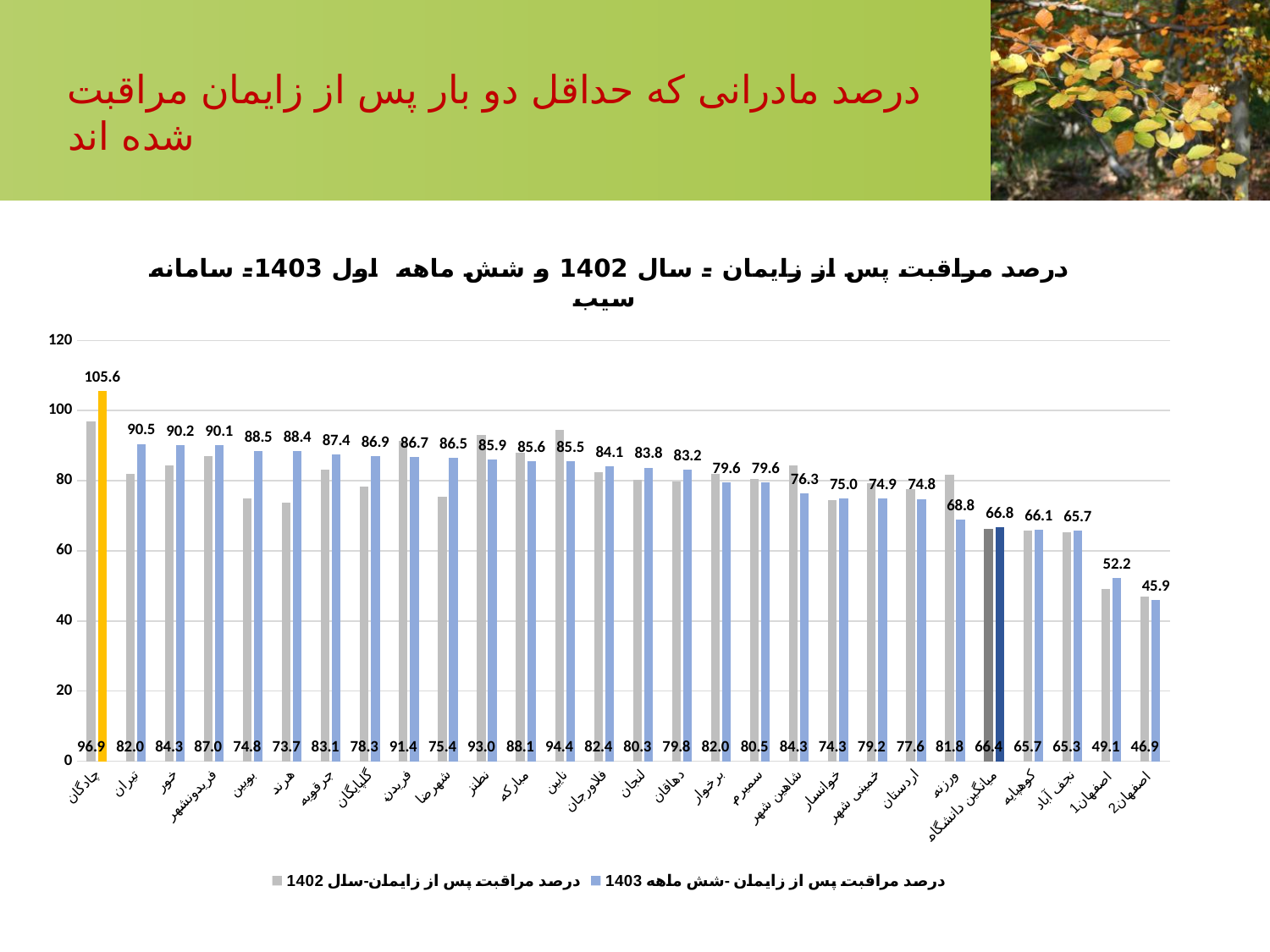

درصد مادرانی که حداقل دو بار پس از زایمان مراقبت شده اند

### Chart: درصد مراقبت پس از زایمان - سال 1402 و شش ماهه  اول 1403- سامانه سیب

| Category | درصد مراقبت پس از زایمان-سال 1402 | درصد مراقبت پس از زایمان -شش ماهه 1403 |
|---|---|---|
| چادگان | 96.85990338164251 | 105.55555555555556 |
| تیران | 81.97997775305895 | 90.50772626931567 |
| خور | 84.26966292134831 | 90.1639344262295 |
| فریدونشهر | 87.01594533029613 | 90.09009009009009 |
| بویین | 74.84276729559748 | 88.54166666666666 |
| هرند | 73.7012987012987 | 88.4 |
| جرقویه | 83.13725490196079 | 87.44588744588745 |
| گلپایگان | 78.32335329341318 | 86.90476190476191 |
| فریدن | 91.3884007029877 | 86.73835125448028 |
| شهرضا | 75.42621987066431 | 86.50990099009901 |
| نطنز | 92.95454545454545 | 85.94377510040161 |
| مبارکه | 88.09096349491323 | 85.6453558504222 |
| نایین | 94.40389294403893 | 85.51401869158879 |
| فلاورجان | 82.40485383342526 | 84.11392405063292 |
| لنجان | 80.27613412228797 | 83.75269590222861 |
| دهاقان | 79.76539589442815 | 83.15217391304348 |
| برخوار | 82.01542912246866 | 79.6116504854369 |
| سمیرم | 80.47882136279927 | 79.59183673469387 |
| شاهین شهر | 84.30614611519134 | 76.32450331125827 |
| خوانسار | 74.34782608695653 | 75.0 |
| خمینی شهر | 79.20404876926615 | 74.92795389048992 |
| اردستان | 77.5599128540305 | 74.8 |
| ورزنه | 81.77083333333334 | 68.8 |
| میانگین دانشگاه | 66.36897456715064 | 66.8 |
| کوهپایه | 65.71428571428571 | 66.07142857142857 |
| نجف آباد | 65.29120490450366 | 65.70841889117042 |
| اصفهان1  | 49.14762422923468 | 52.23051885889336 |
| اصفهان2  | 46.94898597337622 | 45.924967658473484 |